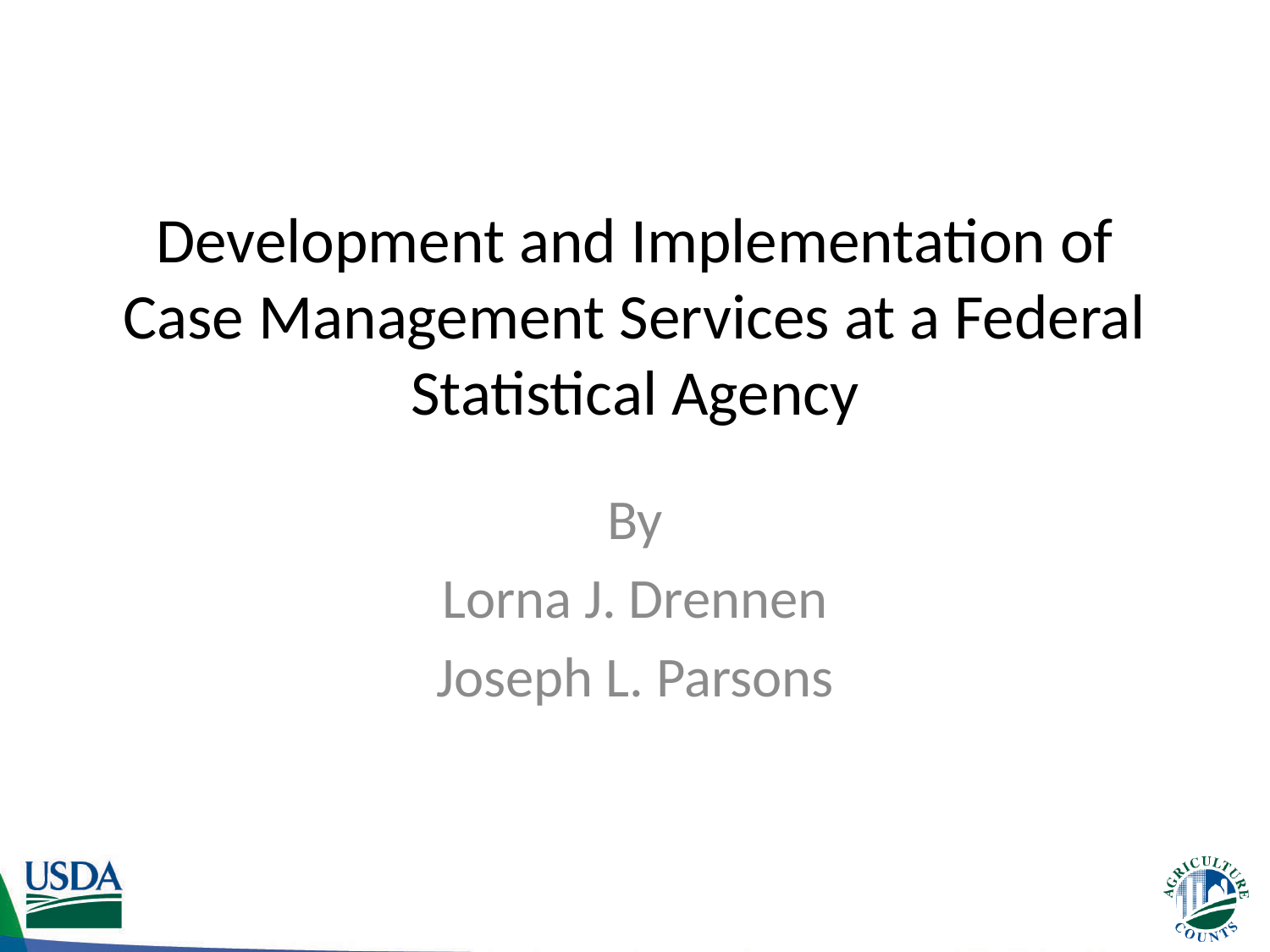

# Development and Implementation of Case Management Services at a Federal Statistical Agency
By
Lorna J. Drennen
Joseph L. Parsons